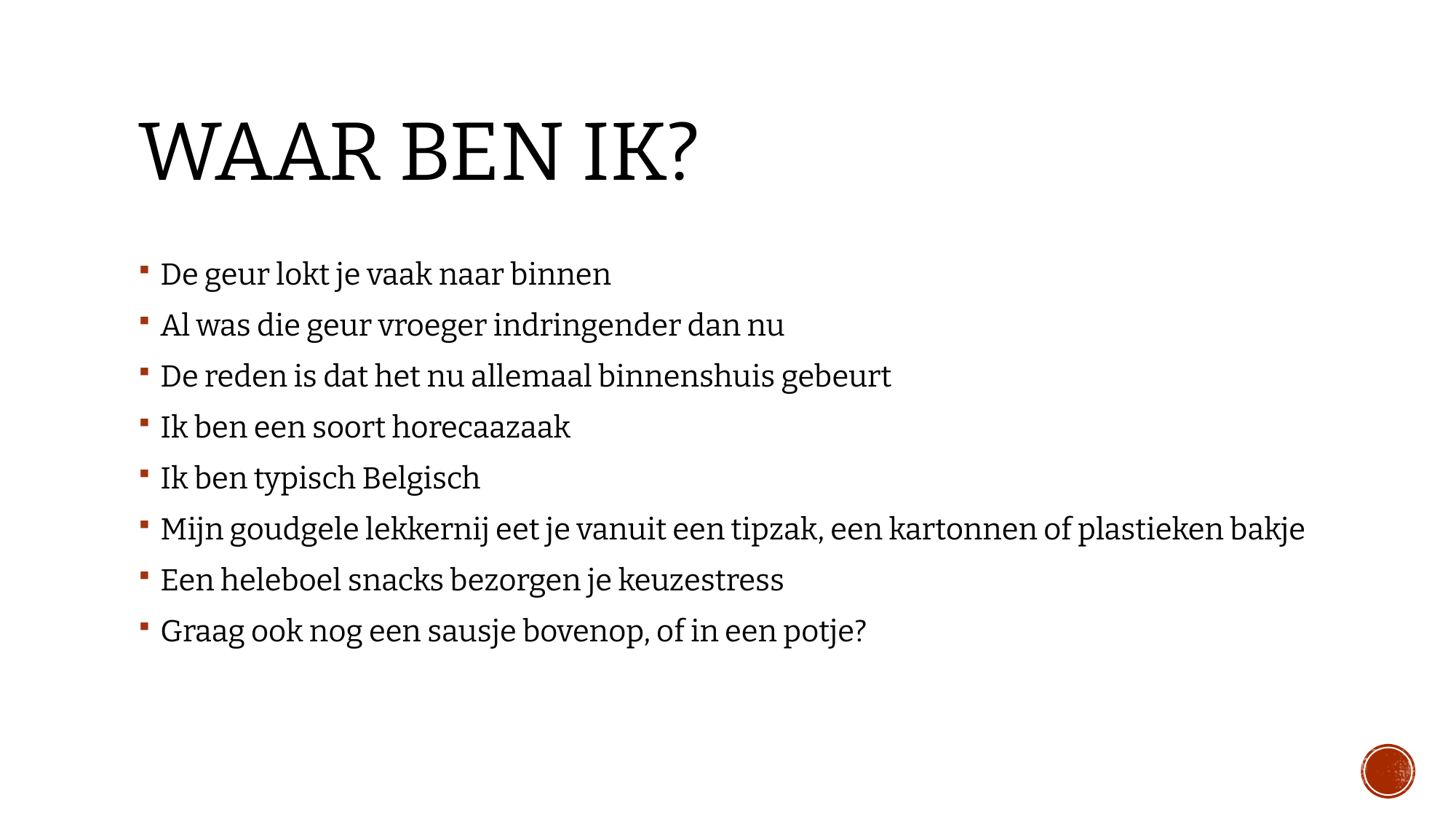

# Waar ben ik?
De geur lokt je vaak naar binnen
Al was die geur vroeger indringender dan nu
De reden is dat het nu allemaal binnenshuis gebeurt
Ik ben een soort horecaazaak
Ik ben typisch Belgisch
Mijn goudgele lekkernij eet je vanuit een tipzak, een kartonnen of plastieken bakje
Een heleboel snacks bezorgen je keuzestress
Graag ook nog een sausje bovenop, of in een potje?